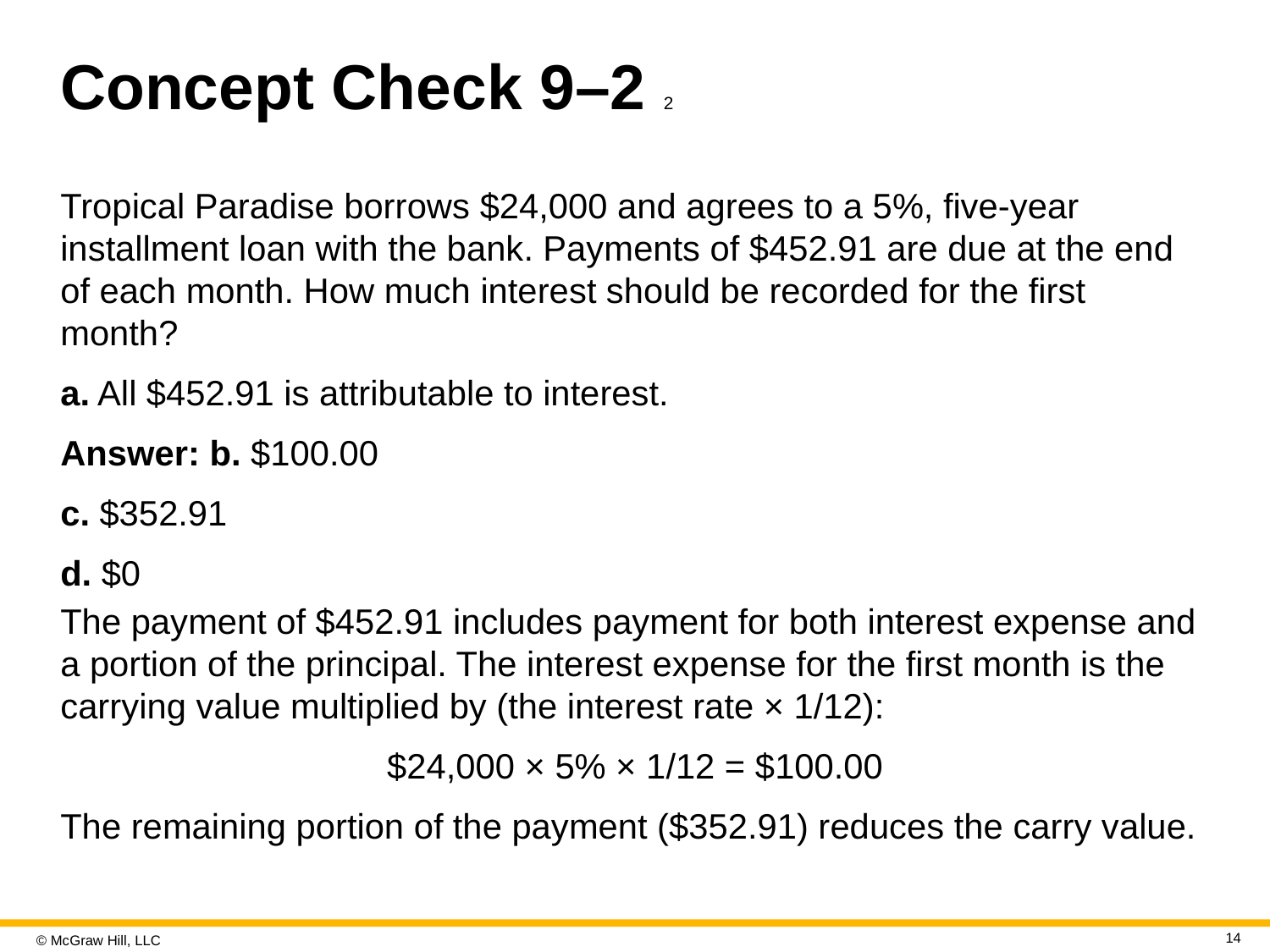

# Concept Check 9–2 2
Tropical Paradise borrows $24,000 and agrees to a 5%, five-year installment loan with the bank. Payments of $452.91 are due at the end of each month. How much interest should be recorded for the first month?
a. All $452.91 is attributable to interest.
Answer: b. $100.00
c. $352.91
d. $0
The payment of $452.91 includes payment for both interest expense and a portion of the principal. The interest expense for the first month is the carrying value multiplied by (the interest rate × 1/12):
$24,000 × 5% × 1/12 = $100.00
The remaining portion of the payment ($352.91) reduces the carry value.
14